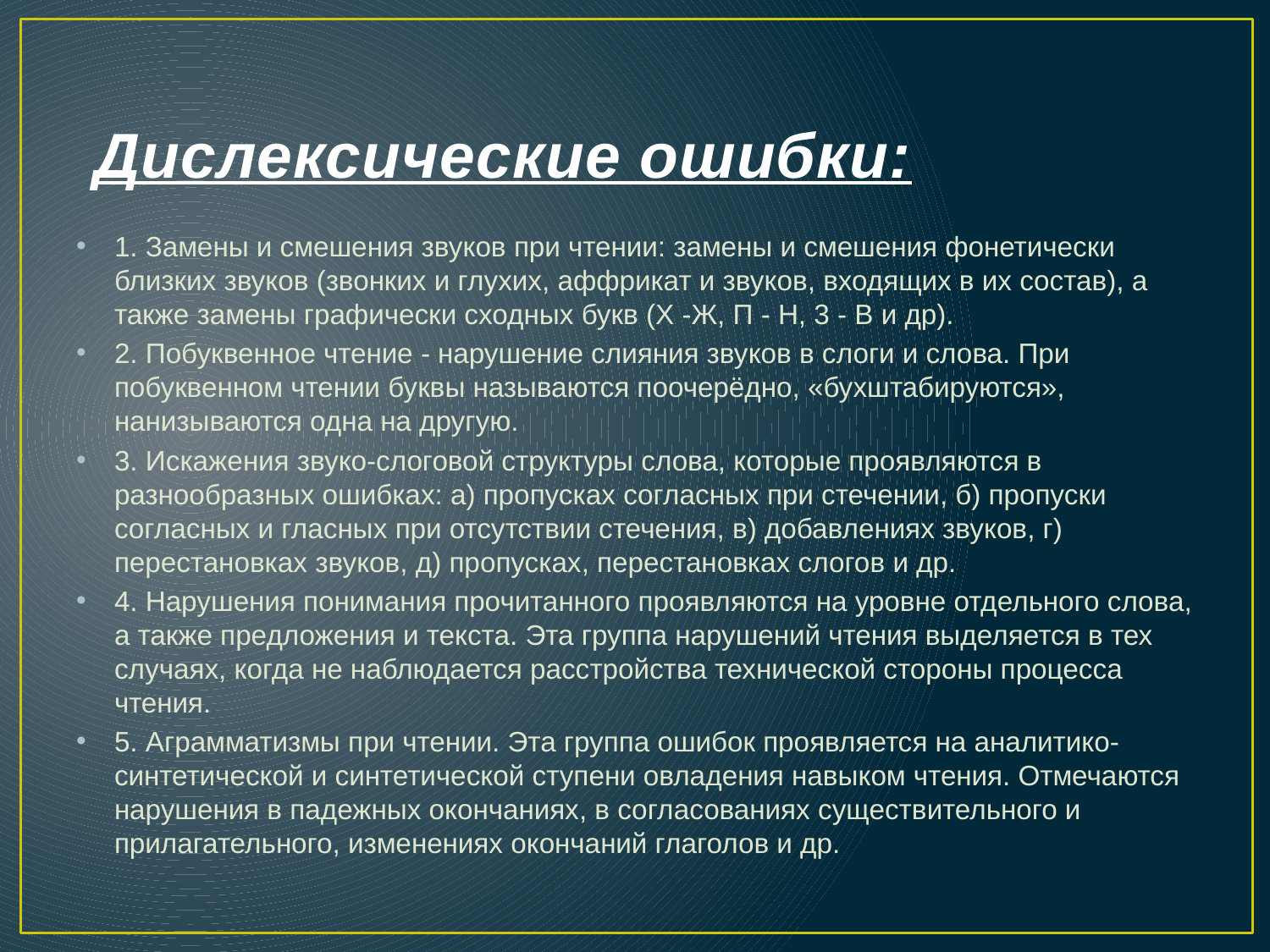

# Дислексические ошибки:
1. Замены и смешения звуков при чтении: замены и смешения фонетически близких звуков (звонких и глухих, аффрикат и звуков, входящих в их состав), а также замены графически сходных букв (X -Ж, П - Н, 3 - В и др).
2. Побуквенное чтение - нарушение слияния звуков в слоги и слова. При побуквенном чтении буквы называются поочерёдно, «бухштабируются», нанизываются одна на другую.
3. Искажения звуко-слоговой структуры слова, которые проявляются в разнообразных ошибках: а) пропусках согласных при стечении, б) пропуски согласных и гласных при отсутствии стечения, в) добавлениях звуков, г) перестановках звуков, д) пропусках, перестановках слогов и др.
4. Нарушения понимания прочитанного проявляются на уровне отдельного слова, а также предложения и текста. Эта группа нарушений чтения выделяется в тех случаях, когда не наблюдается расстройства технической стороны процесса чтения.
5. Аграмматизмы при чтении. Эта группа ошибок проявляется на аналитико-синтетической и синтетической ступени овладения навыком чтения. Отмечаются нарушения в падежных окончаниях, в согласованиях существительного и прилагательного, изменениях окончаний глаголов и др.